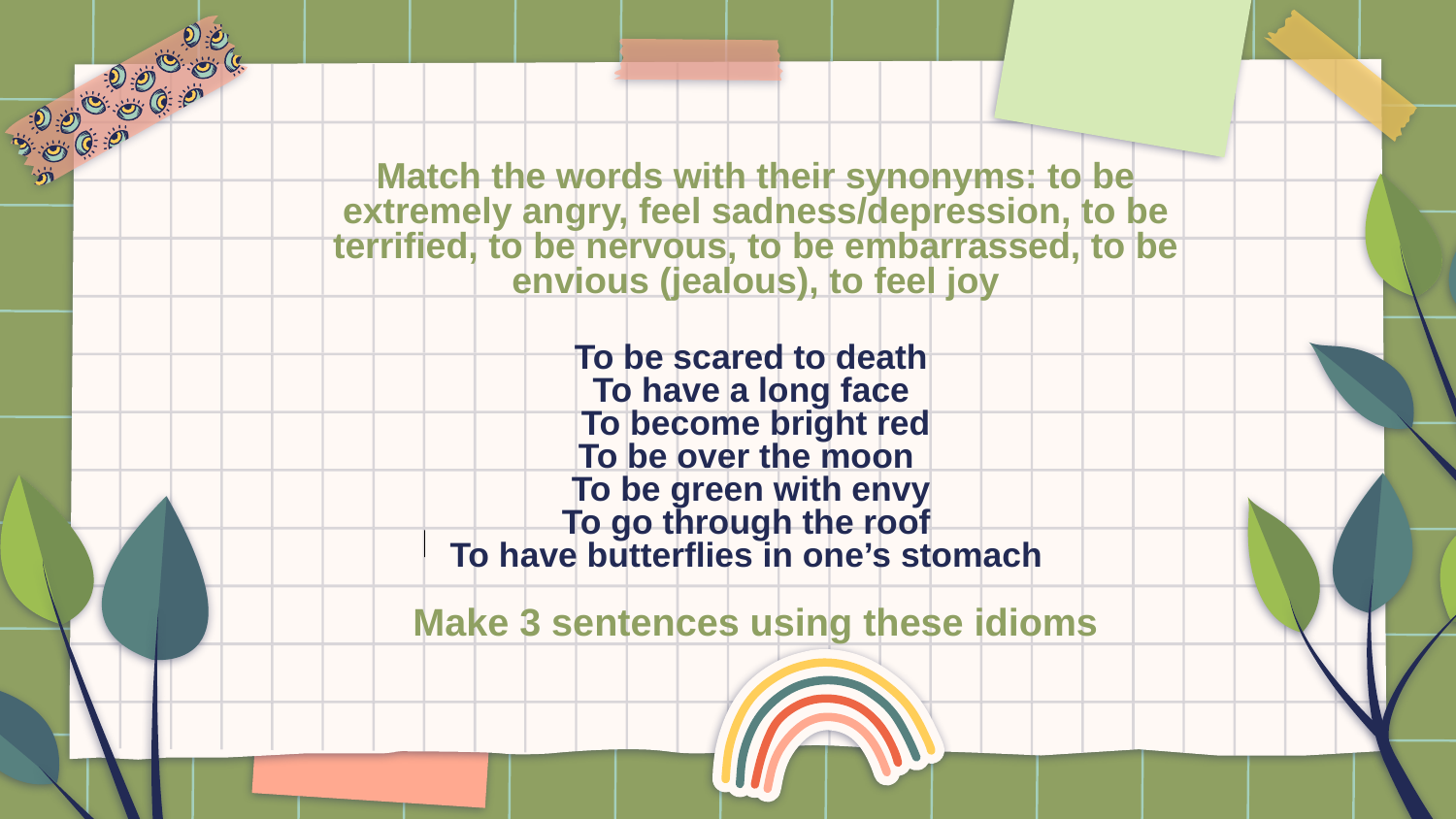

# Match the words with their synonyms: to be extremely angry, feel sadness/depression, to be terrified, to be nervous, to be embarrassed, to be envious (jealous), to feel joy

To be scared to death
To have a long face
 To become bright red
To be over the moon
To be green with envy
To go through the roof
To have butterflies in one’s stomach

Make 3 sentences using these idioms